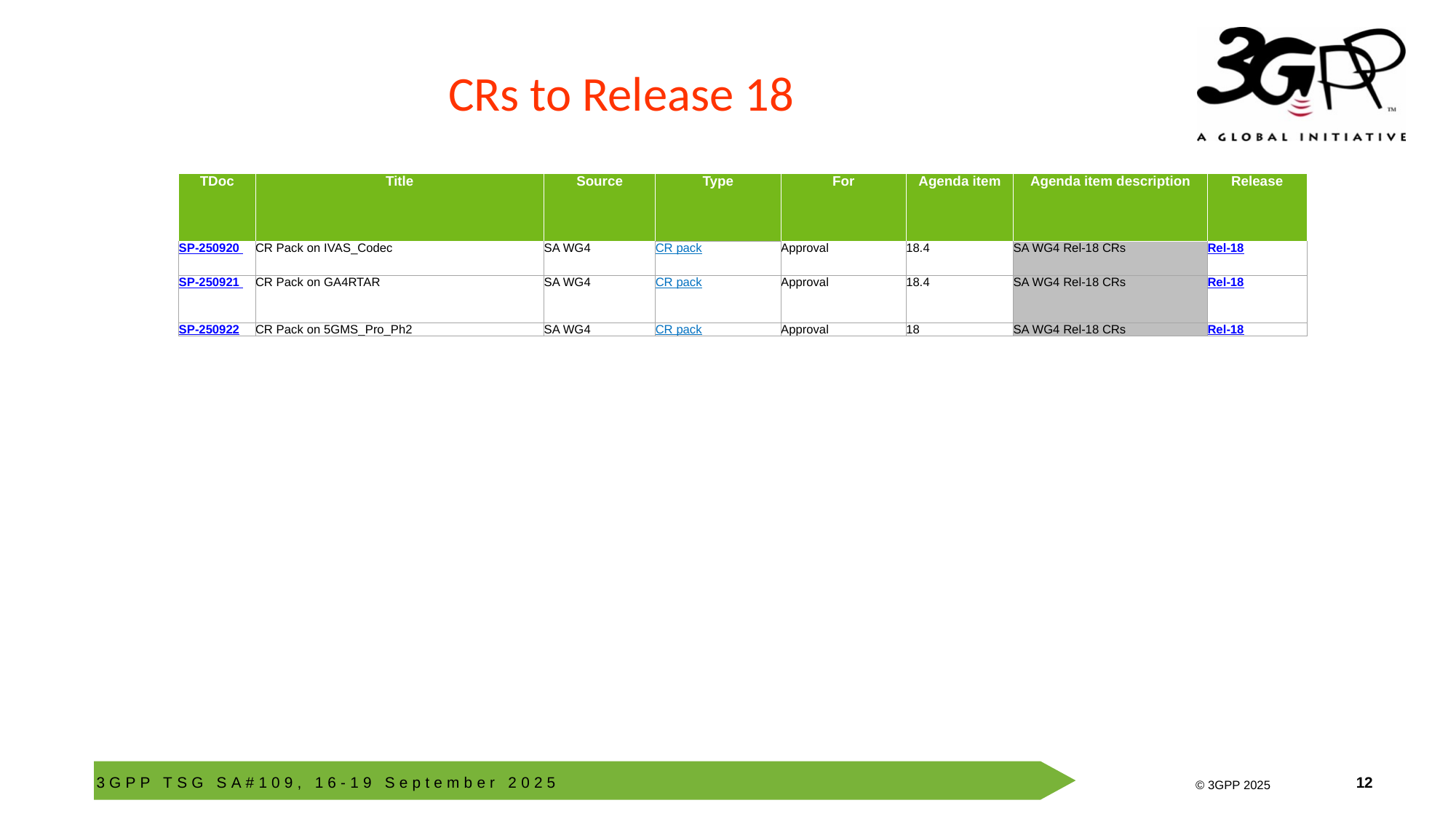

# CRs to Release 18
| TDoc | Title | Source | Type | For | Agenda item | Agenda item description | Release |
| --- | --- | --- | --- | --- | --- | --- | --- |
| SP-250920 | CR Pack on IVAS\_Codec | SA WG4 | CR pack | Approval | 18.4 | SA WG4 Rel-18 CRs | Rel-18 |
| SP-250921 | CR Pack on GA4RTAR | SA WG4 | CR pack | Approval | 18.4 | SA WG4 Rel-18 CRs | Rel-18 |
| SP-250922 | CR Pack on 5GMS\_Pro\_Ph2 | SA WG4 | CR pack | Approval | 18 | SA WG4 Rel-18 CRs | Rel-18 |